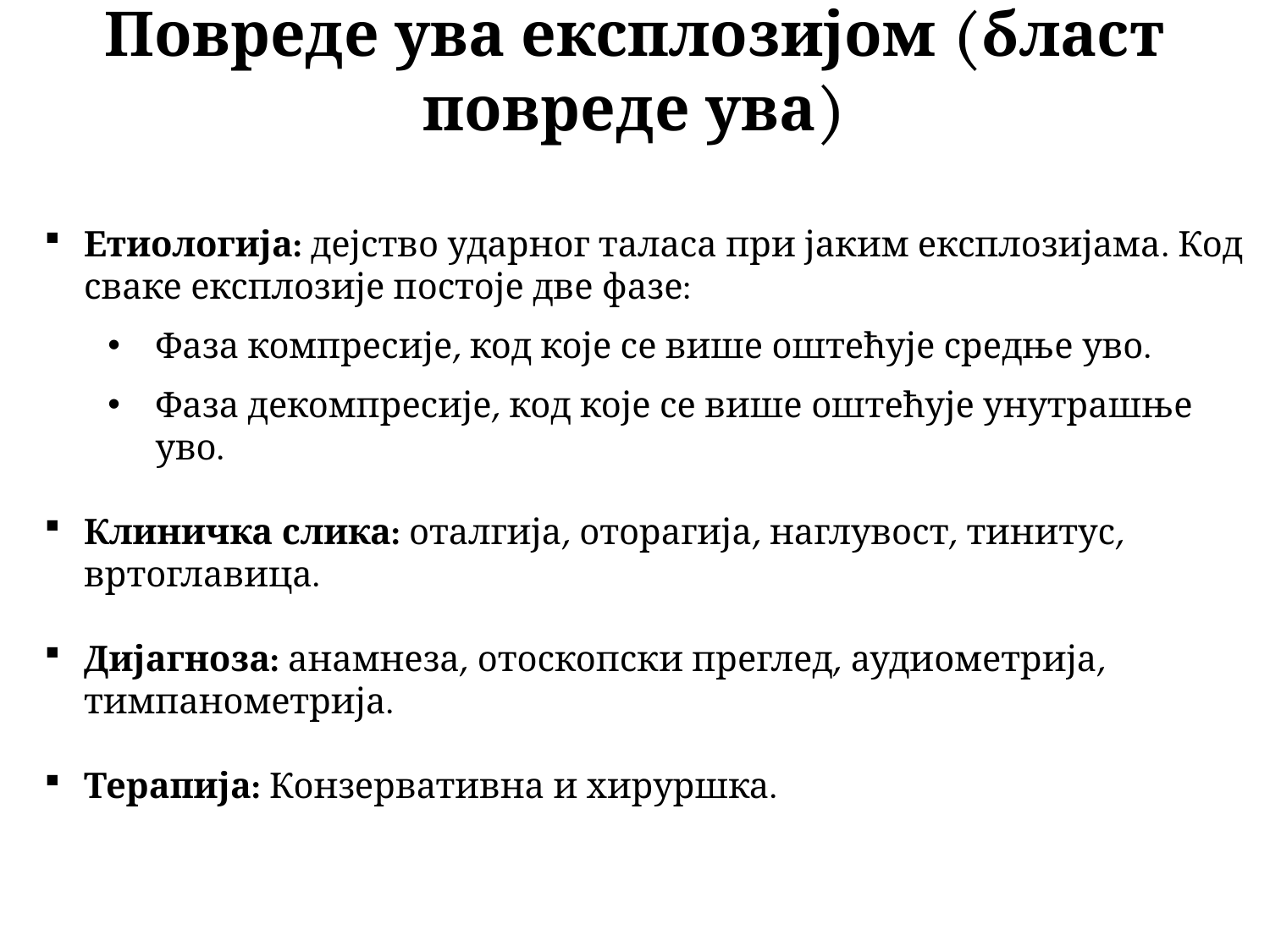

Повреде ува експлозијом (бласт повреде ува)

Етиологија: дејство ударног таласа при јаким експлозијама. Код сваке експлозије постоје две фазе:

Фаза компресије, код које се више оштећује средње уво.

Фаза декомпресије, код које се више оштећује унутрашње уво.

Клиничка слика: оталгија, оторагија, наглувост, тинитус, вртоглавица.

Дијагноза: анамнеза, отоскопски преглед, аудиометрија, тимпанометрија.

Терапија: Конзервативна и хируршка.